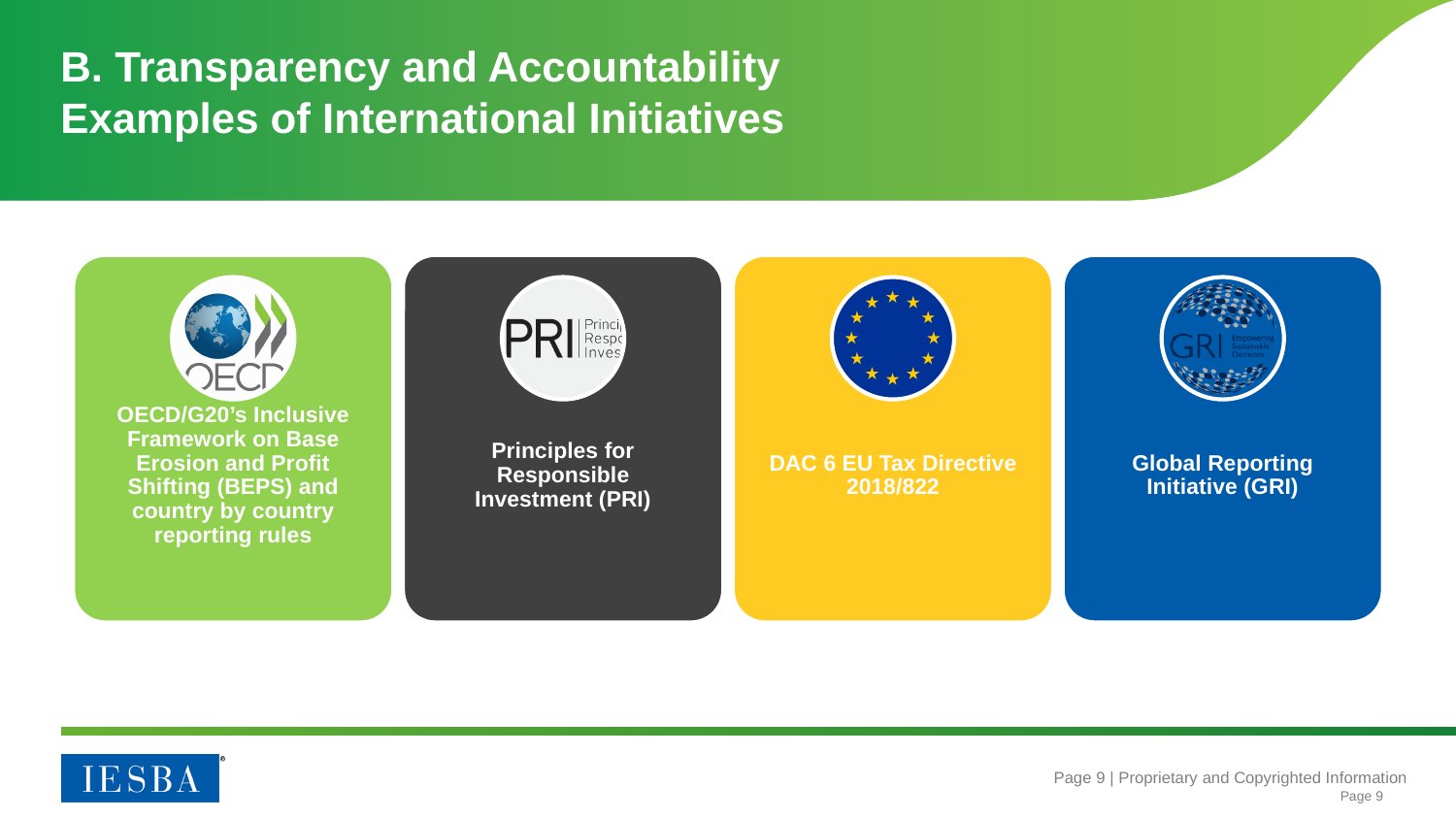

# B. Transparency and Accountability Examples of International Initiatives
OECD/G20’s Inclusive Framework on Base Erosion and Profit Shifting (BEPS) and country by country reporting rules
Principles for Responsible Investment (PRI)
DAC 6 EU Tax Directive 2018/822
Global Reporting Initiative (GRI)
Page 9